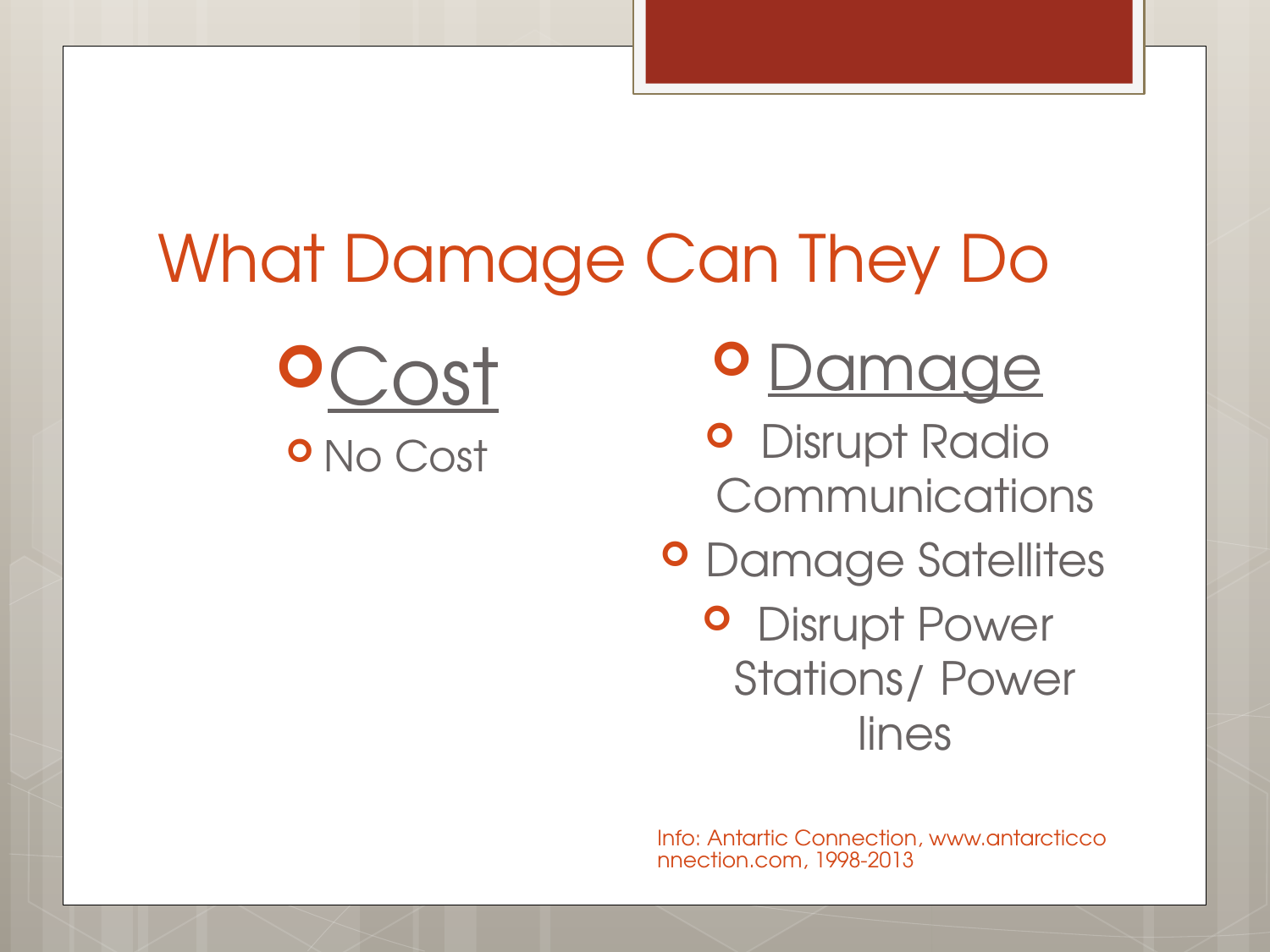

# What Damage Can They Do
Damage
Disrupt Radio Communications
Damage Satellites
Disrupt Power Stations/ Power lines
Cost
No Cost
Info: Antartic Connection, www.antarcticconnection.com, 1998-2013